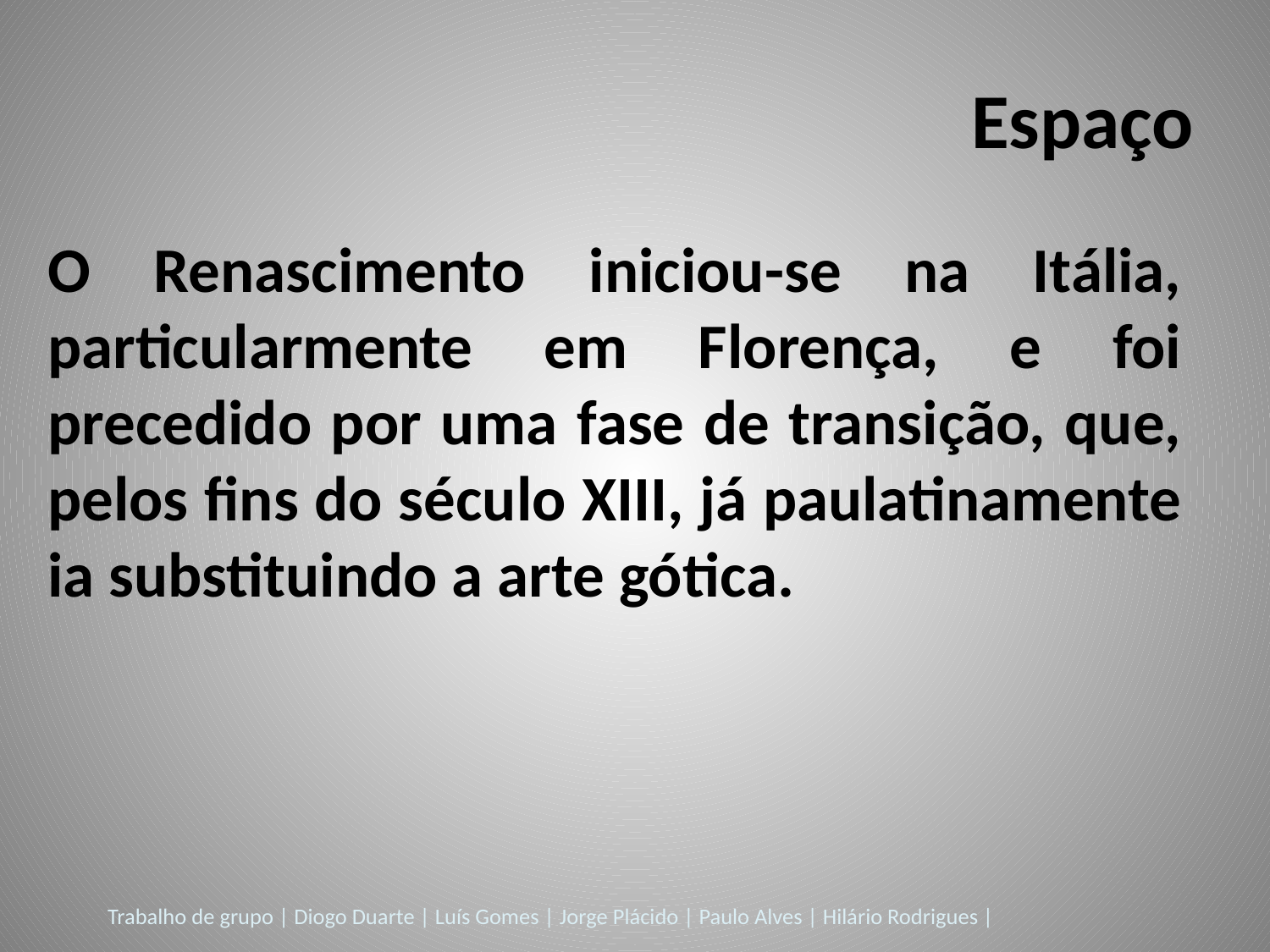

Espaço
O Renascimento iniciou-se na Itália, particularmente em Florença, e foi precedido por uma fase de transição, que, pelos fins do século XIII, já paulatinamente ia substituindo a arte gótica.
Trabalho de grupo | Diogo Duarte | Luís Gomes | Jorge Plácido | Paulo Alves | Hilário Rodrigues |